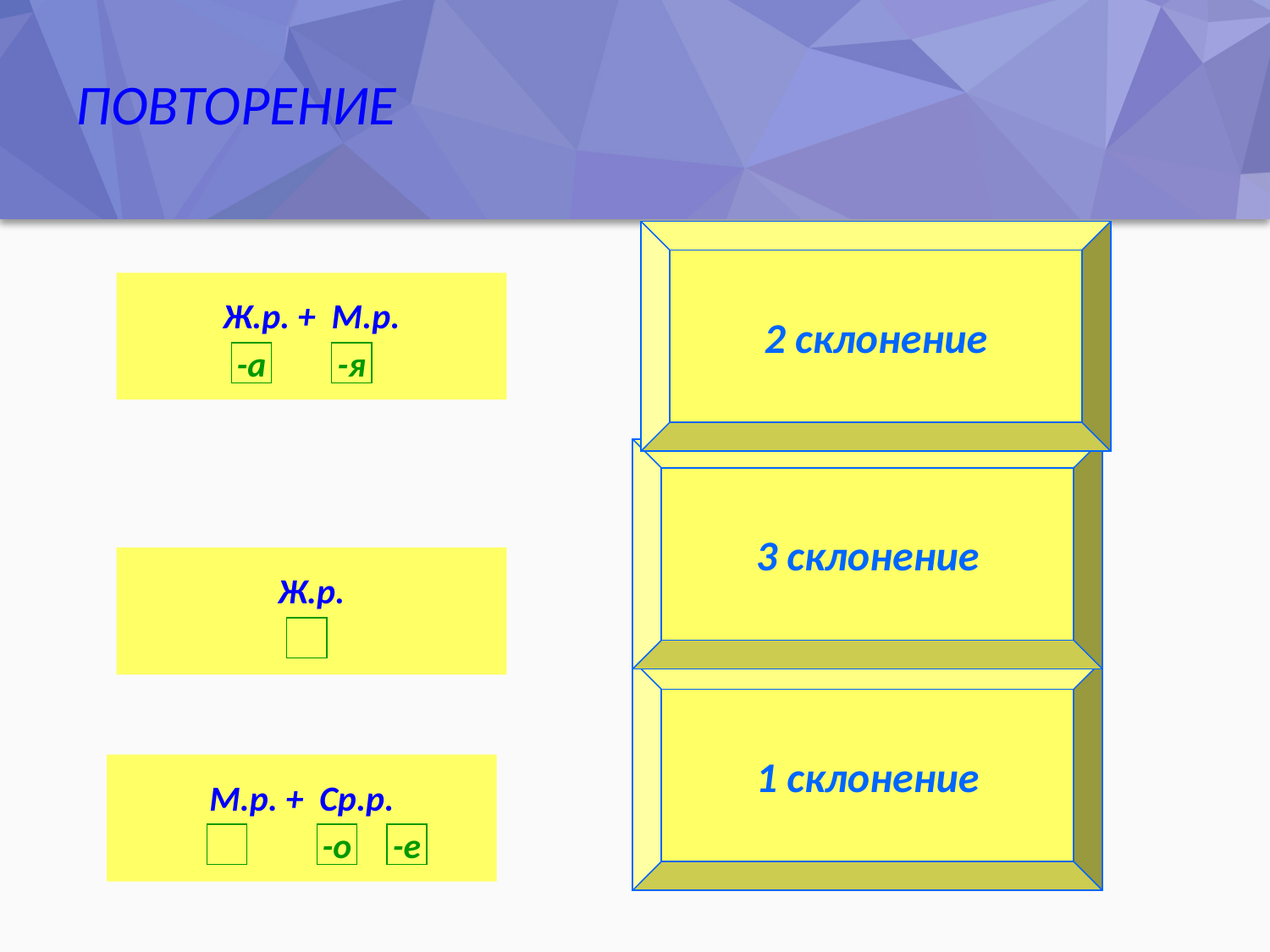

ПОВТОРЕНИЕ

Ж.р. +  М.р.

-а
-я
2 склонение
3 склонение

Ж.р.

1 склонение

М.р. +  Ср.р.

-о
-е